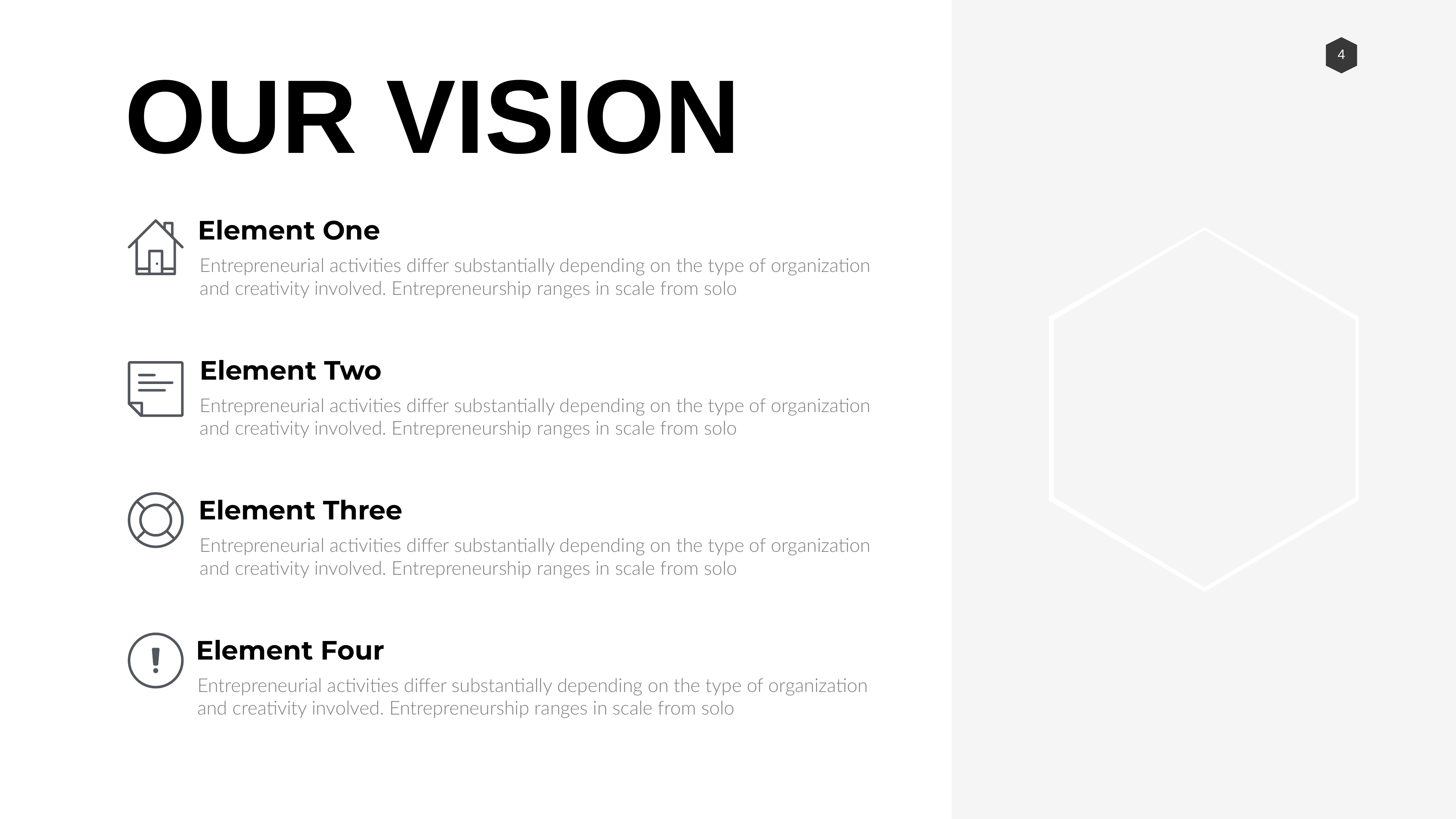

OUR VISION
Element One

Entrepreneurial activities differ substantially depending on the type of organization and creativity involved. Entrepreneurship ranges in scale from solo
Element Two

Entrepreneurial activities differ substantially depending on the type of organization and creativity involved. Entrepreneurship ranges in scale from solo
Element Three

Entrepreneurial activities differ substantially depending on the type of organization and creativity involved. Entrepreneurship ranges in scale from solo
Element Four

Entrepreneurial activities differ substantially depending on the type of organization and creativity involved. Entrepreneurship ranges in scale from solo